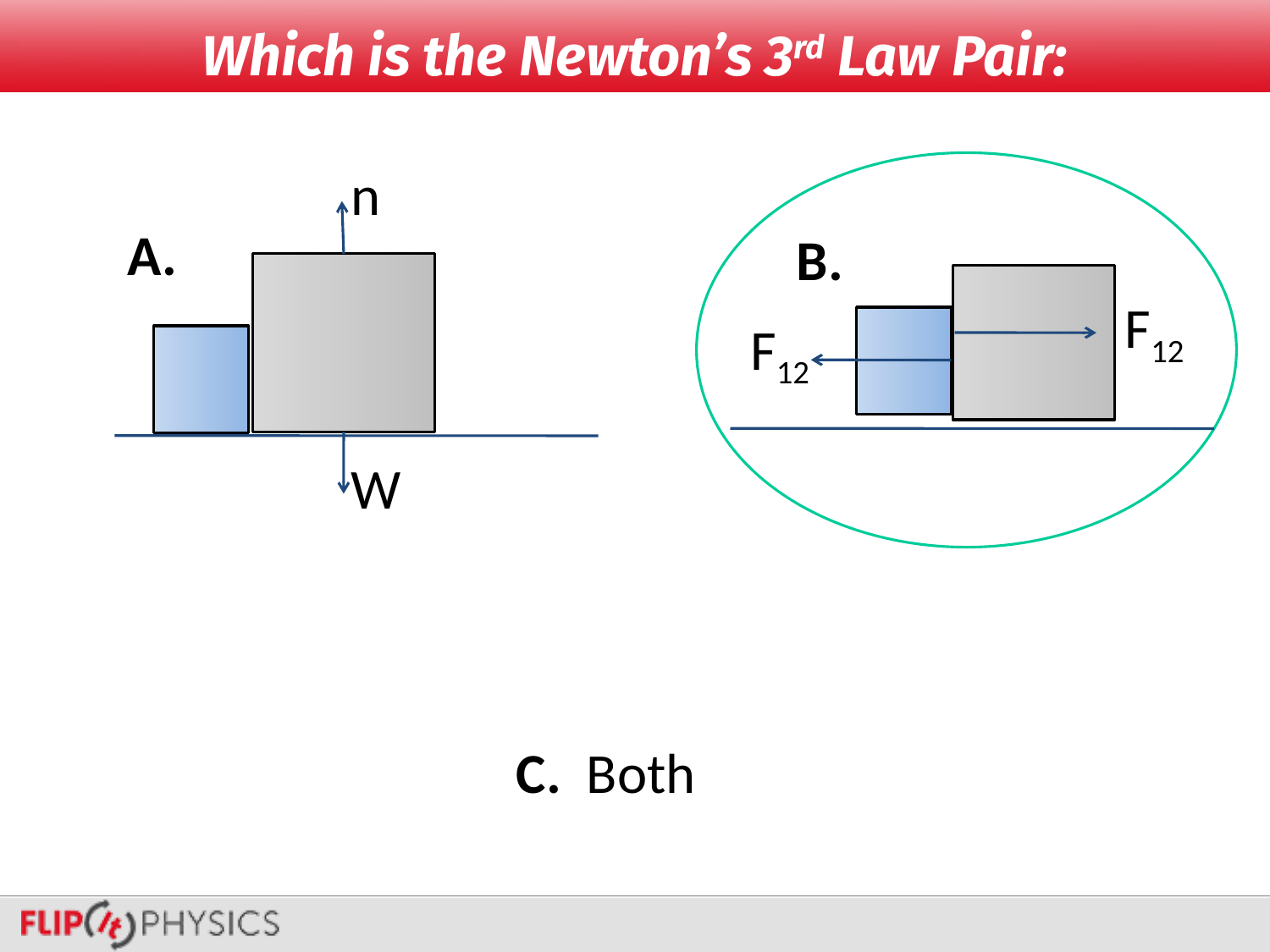

# Which is the Newton’s 3rd Law Pair:
n

A.
 B.

 F12
F12

W
C.  Both